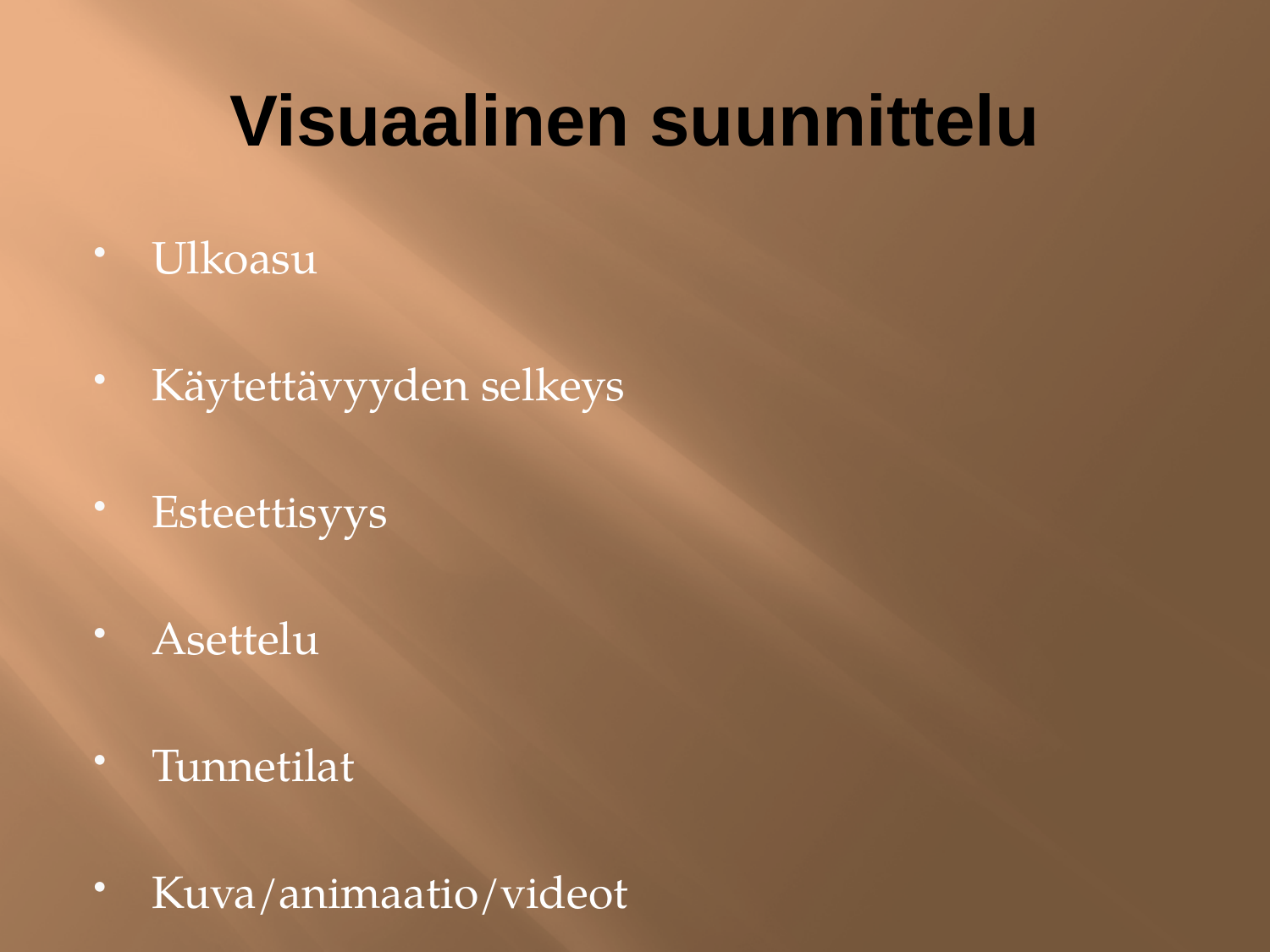

# Visuaalinen suunnittelu
Ulkoasu

Käytettävyyden selkeys

Esteettisyys

Asettelu

Tunnetilat

Kuva/animaatio/videot